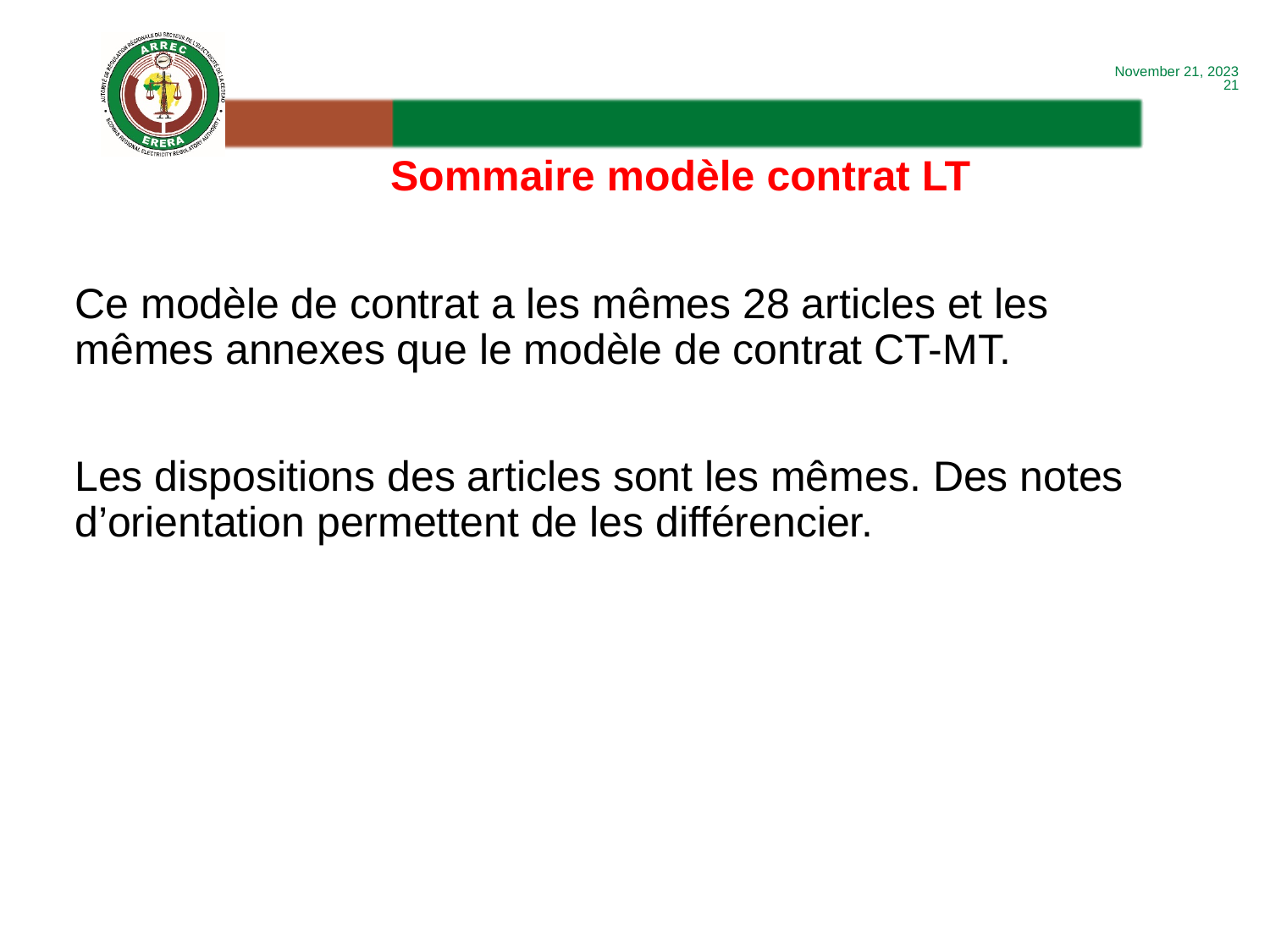

# Sommaire modèle contrat LT
Ce modèle de contrat a les mêmes 28 articles et les mêmes annexes que le modèle de contrat CT-MT.

Les dispositions des articles sont les mêmes. Des notes d’orientation permettent de les différencier.